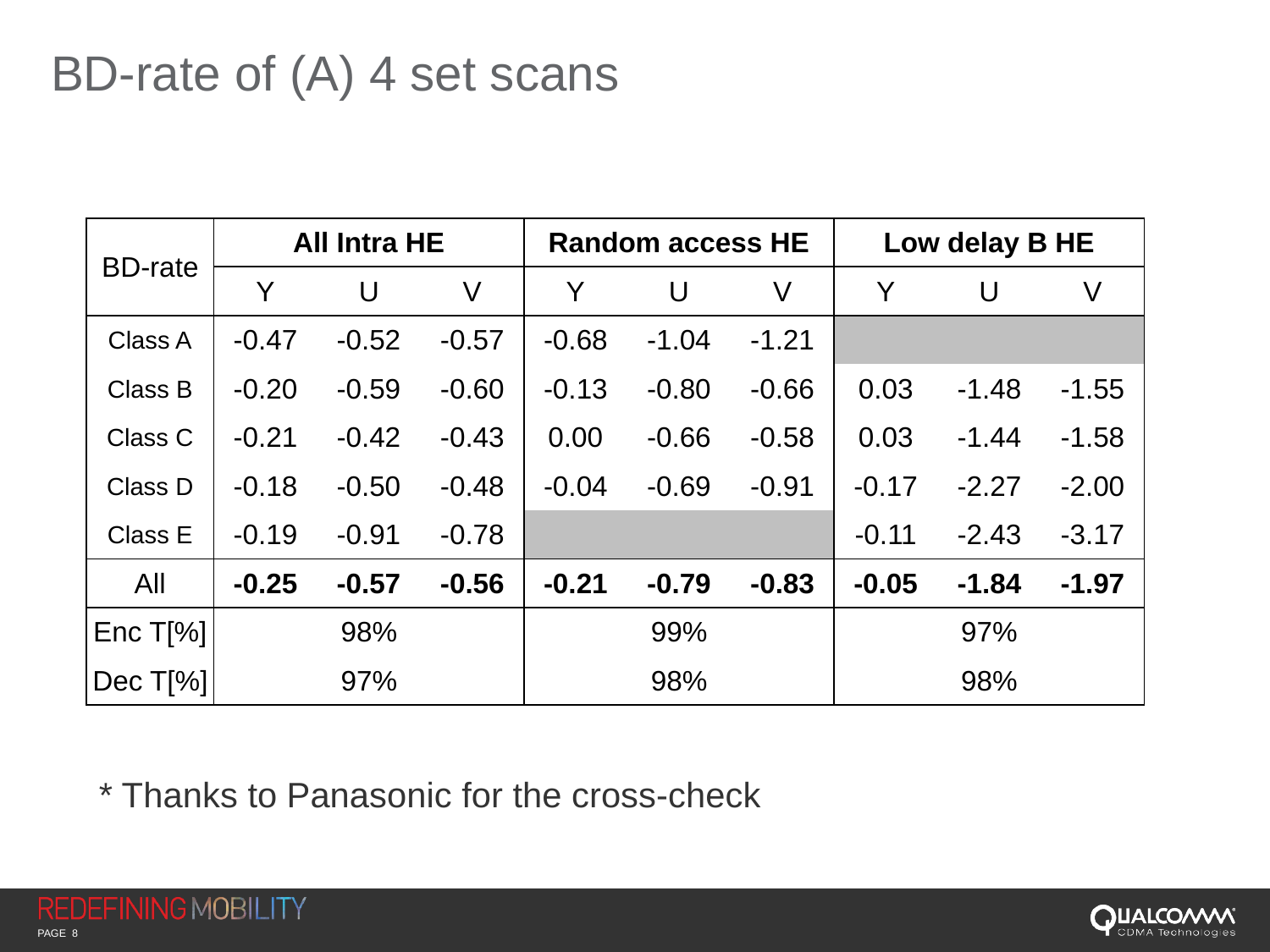

# BD-rate of (A) 4 set scans

* Thanks to Panasonic for the cross-check

| BD-rate | All Intra HE |  |  | Random access HE |  |  | Low delay B HE |  |  |
| --- | --- | --- | --- | --- | --- | --- | --- | --- | --- |
|  | Y | U | V | Y | U | V | Y | U | V |
| Class A | -0.47 | -0.52 | -0.57 | -0.68 | -1.04 | -1.21 |  |  |  |
| Class B | -0.20 | -0.59 | -0.60 | -0.13 | -0.80 | -0.66 | 0.03 | -1.48 | -1.55 |
| Class C | -0.21 | -0.42 | -0.43 | 0.00 | -0.66 | -0.58 | 0.03 | -1.44 | -1.58 |
| Class D | -0.18 | -0.50 | -0.48 | -0.04 | -0.69 | -0.91 | -0.17 | -2.27 | -2.00 |
| Class E | -0.19 | -0.91 | -0.78 |  |  |  | -0.11 | -2.43 | -3.17 |
| All | -0.25 | -0.57 | -0.56 | -0.21 | -0.79 | -0.83 | -0.05 | -1.84 | -1.97 |
| Enc T[%] | 98% |  |  | 99% |  |  | 97% |  |  |
| Dec T[%] | 97% |  |  | 98% |  |  | 98% |  |  |